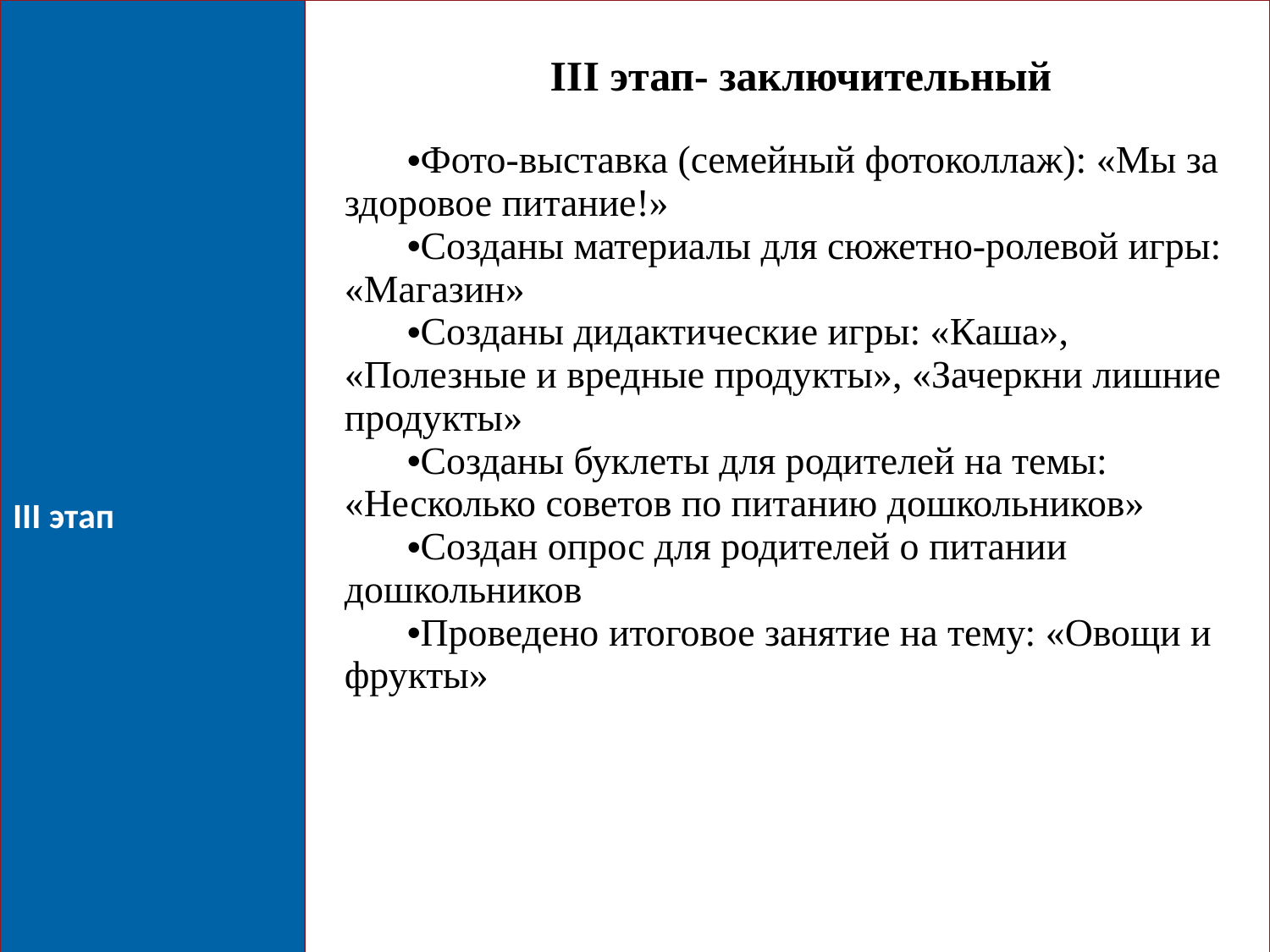

| III этап | III этап- заключительный Фото-выставка (семейный фотоколлаж): «Мы за здоровое питание!» Созданы материалы для сюжетно-ролевой игры: «Магазин» Созданы дидактические игры: «Каша», «Полезные и вредные продукты», «Зачеркни лишние продукты» Созданы буклеты для родителей на темы: «Несколько советов по питанию дошкольников» Создан опрос для родителей о питании дошкольников Проведено итоговое занятие на тему: «Овощи и фрукты» |
| --- | --- |
9